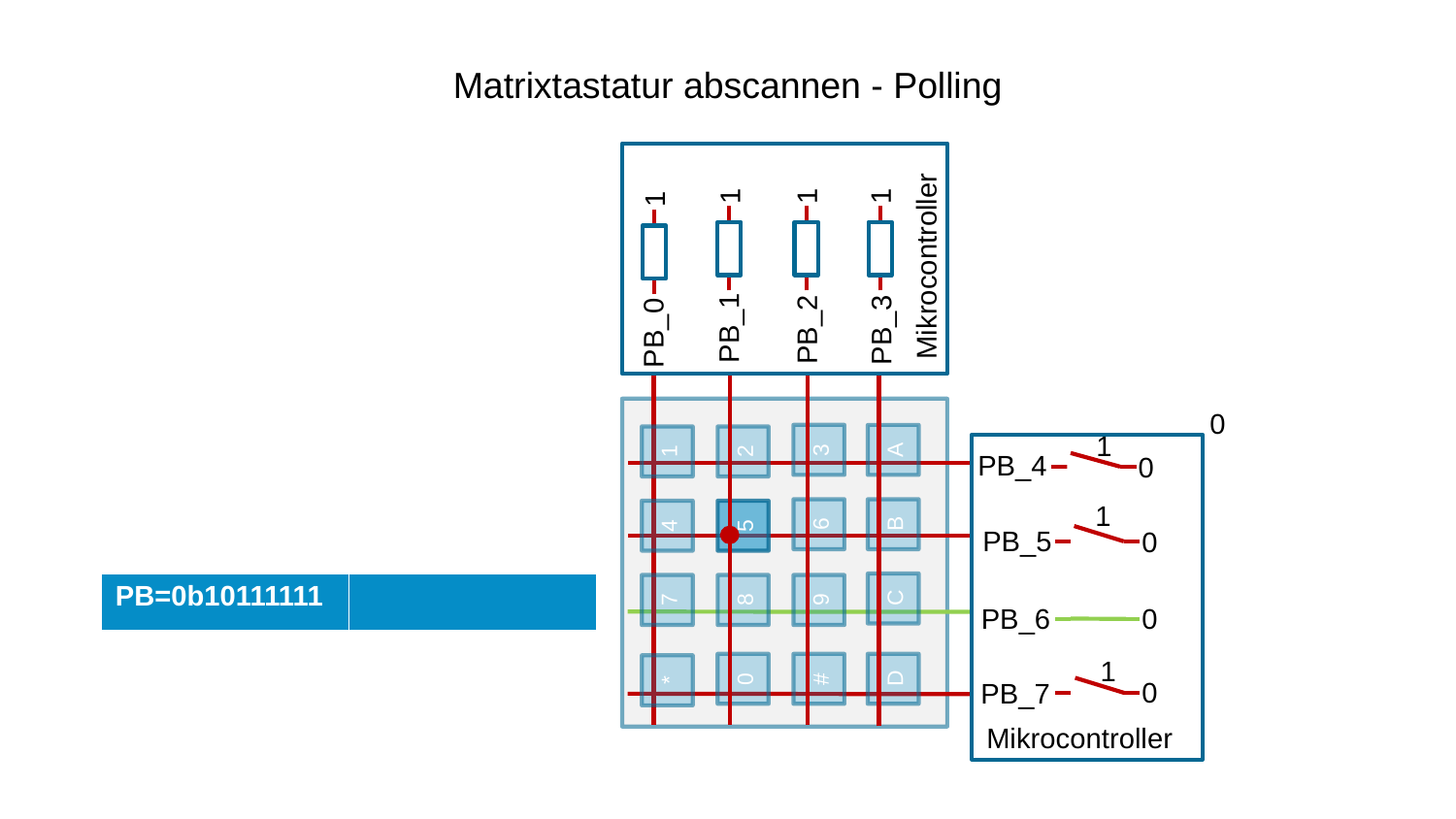

# Matrixtastatur abscannen - Polling

1

1

1

1

Mikrocontroller
PB_1
PB_2
PB_3
PB_0

3
A
1
2

PB_4
0

B
6
4
5
PB_5
0

C
7
8
9
PB_6
0

0
D
#
*
0
PB_7

Mikrocontroller
0
1
1

| PB=0b10111111 |  |
| --- | --- |
1